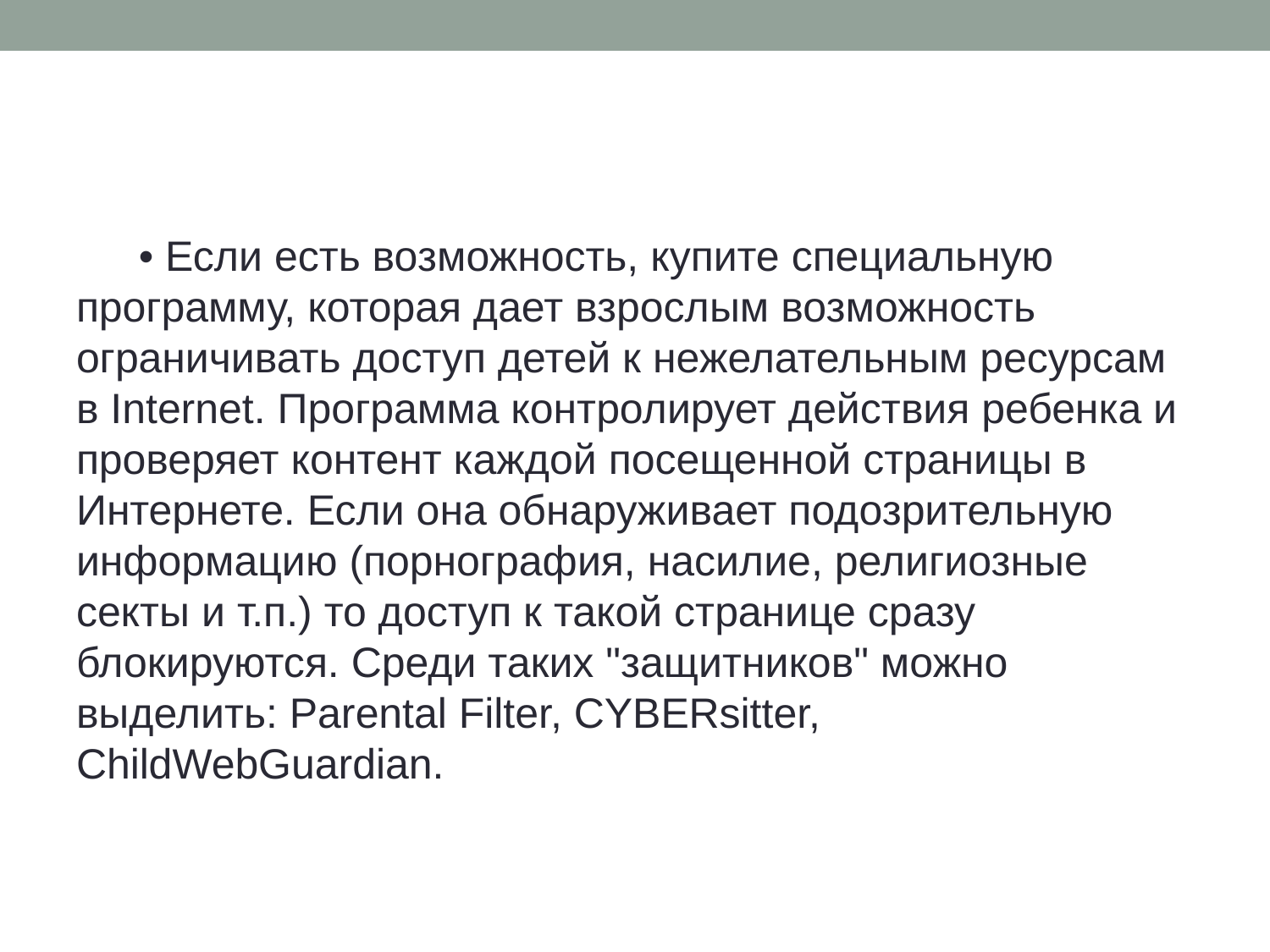

#
• Если есть возможность, купите специальную программу, которая дает взрослым возможность ограничивать доступ детей к нежелательным ресурсам в Internet. Программа контролирует действия ребенка и проверяет контент каждой посещенной страницы в Интернете. Если она обнаруживает подозрительную информацию (порнография, насилие, религиозные секты и т.п.) то доступ к такой странице сразу блокируются. Среди таких "защитников" можно выделить: Parental Filter, CYBERsitter, ChildWebGuardian.